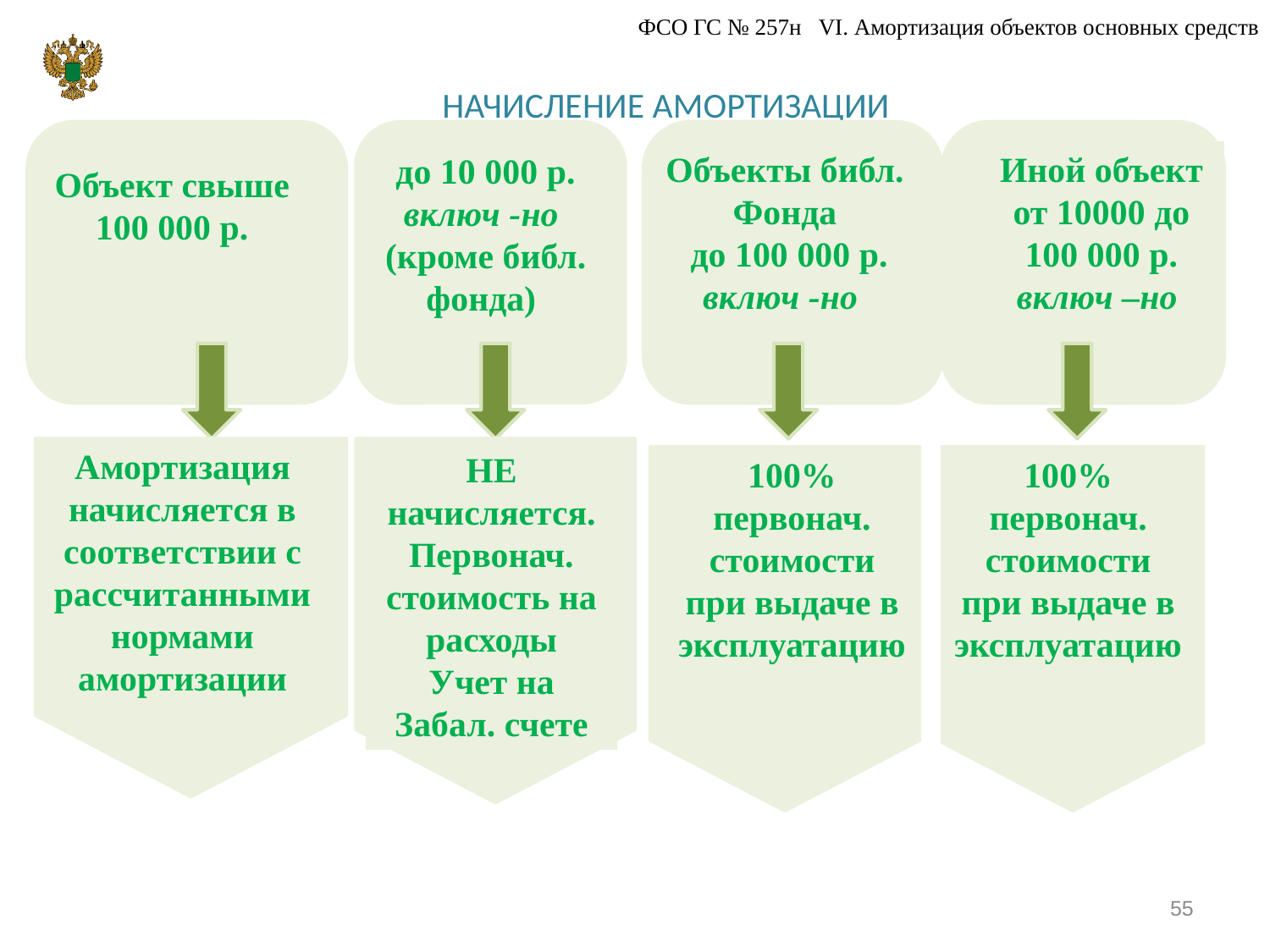

ФСО ГС № 257н   VI. Амортизация объектов основных средств
# НАЧИСЛЕНИЕ АМОРТИЗАЦИИ

Объекты библ. Фонда
 до 100 000 р. включ -но
Иной объект от 10000 до 100 000 р. включ –но
до 10 000 р. включ -но  (кроме библ. фонда)
Объект свыше 100 000 р.

Амортизация начисляется в соответствии с рассчитанными нормами амортизации
НЕ начисляется. Первонач. стоимость на расходы
Учет на
Забал. счете
100% первонач. стоимости при выдаче в эксплуатацию
100% первонач. стоимости при выдаче в эксплуатацию

55